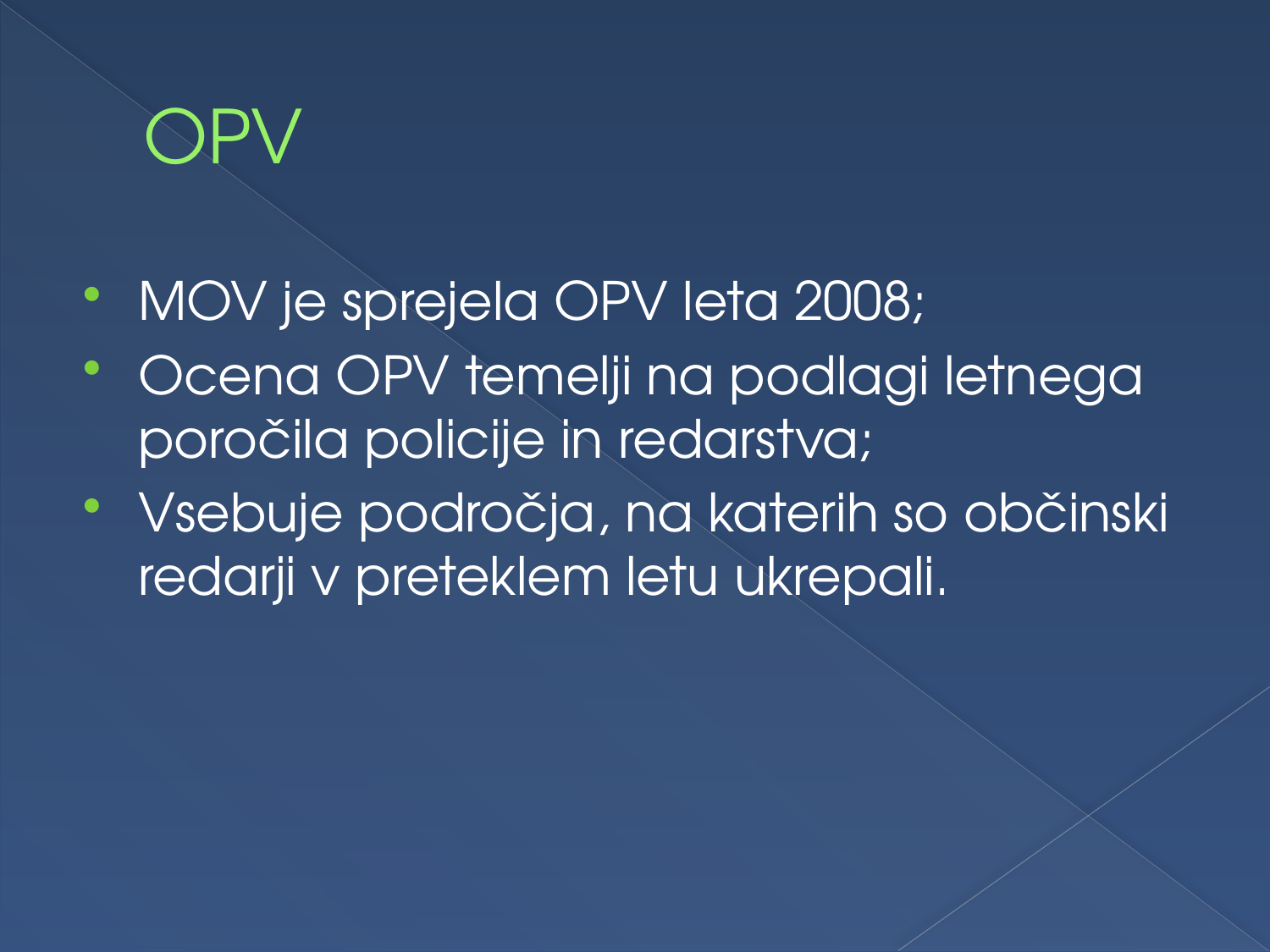

# OPV
MOV je sprejela OPV leta 2008;
Ocena OPV temelji na podlagi letnega poročila policije in redarstva;
Vsebuje področja, na katerih so občinski redarji v preteklem letu ukrepali.